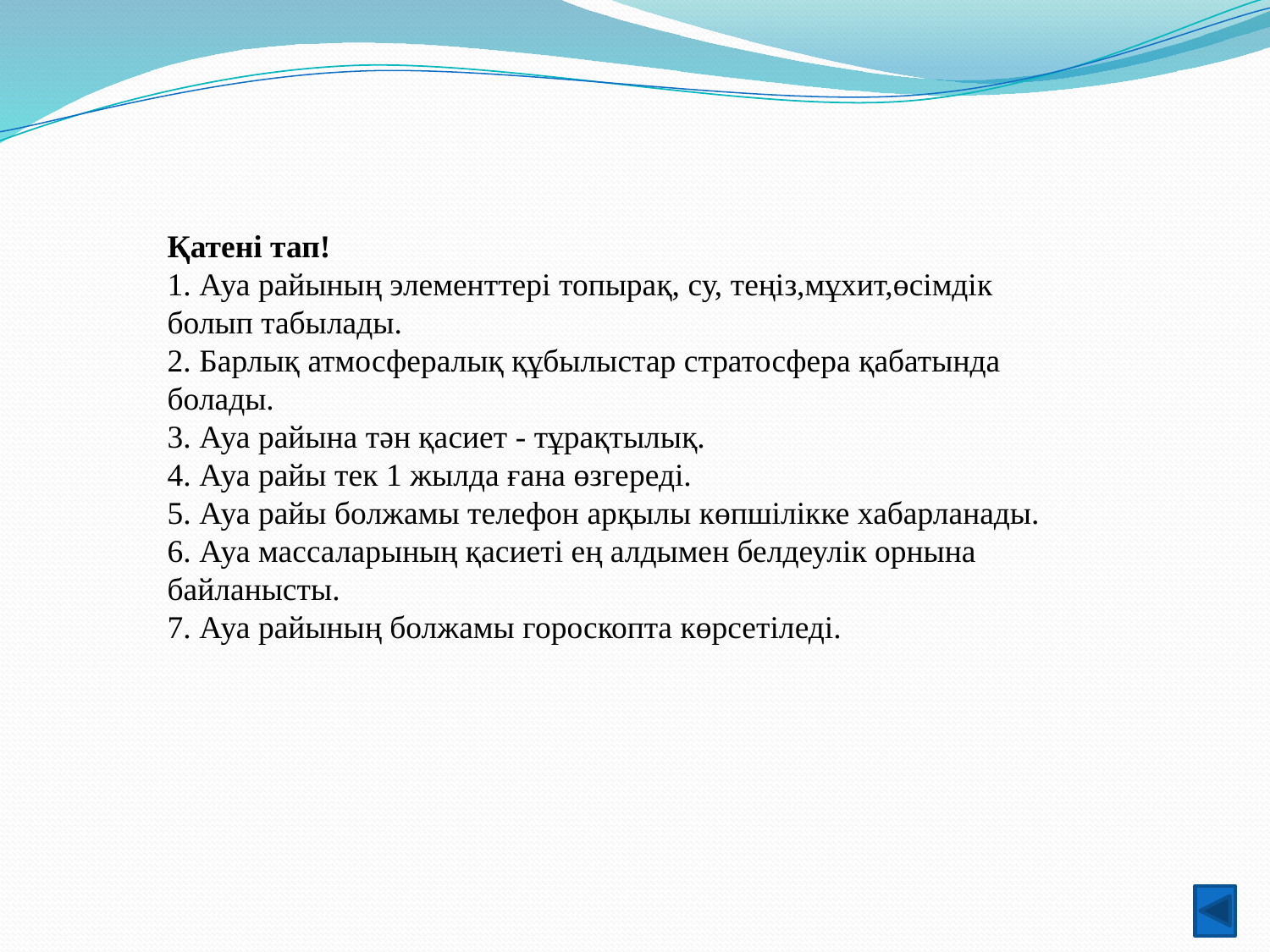

Қатені тап!
1. Ауа райының элементтері топырақ, су, теңіз,мұхит,өсімдік болып табылады.
2. Барлық атмосфералық құбылыстар стратосфера қабатында болады.
3. Ауа райына тән қасиет - тұрақтылық.
4. Ауа райы тек 1 жылда ғана өзгереді.
5. Ауа райы болжамы телефон арқылы көпшілікке хабарланады.
6. Ауа массаларының қасиеті ең алдымен белдеулік орнына байланысты.
7. Ауа райының болжамы гороскопта көрсетіледі.